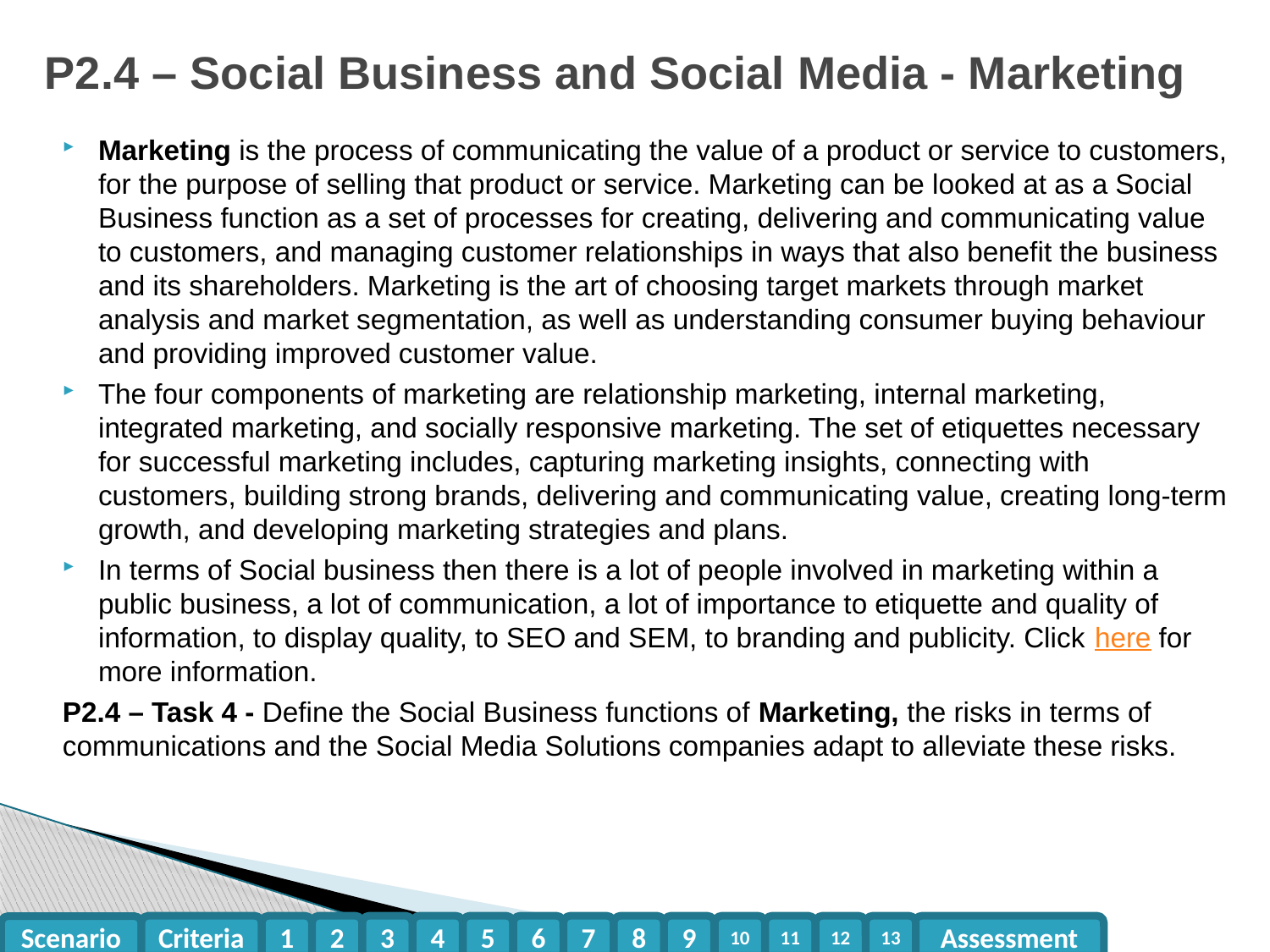

# P2.4 – Social Business and Social Media - Marketing
Marketing is the process of communicating the value of a product or service to customers, for the purpose of selling that product or service. Marketing can be looked at as a Social Business function as a set of processes for creating, delivering and communicating value to customers, and managing customer relationships in ways that also benefit the business and its shareholders. Marketing is the art of choosing target markets through market analysis and market segmentation, as well as understanding consumer buying behaviour and providing improved customer value.
The four components of marketing are relationship marketing, internal marketing, integrated marketing, and socially responsive marketing. The set of etiquettes necessary for successful marketing includes, capturing marketing insights, connecting with customers, building strong brands, delivering and communicating value, creating long-term growth, and developing marketing strategies and plans.
In terms of Social business then there is a lot of people involved in marketing within a public business, a lot of communication, a lot of importance to etiquette and quality of information, to display quality, to SEO and SEM, to branding and publicity. Click here for more information.
P2.4 – Task 4 - Define the Social Business functions of Marketing, the risks in terms of communications and the Social Media Solutions companies adapt to alleviate these risks.